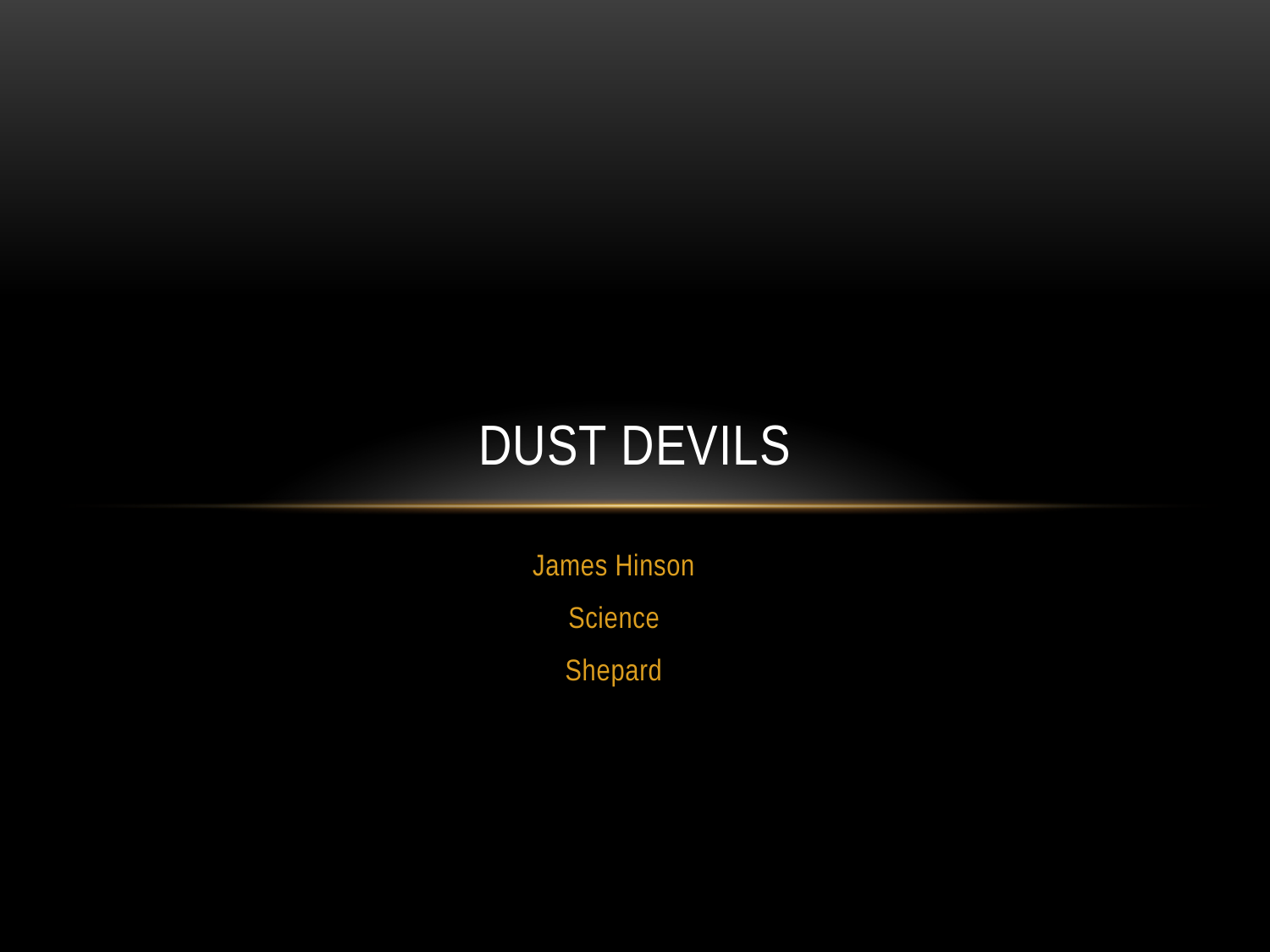

# Dust Devils
James Hinson
Science
Shepard